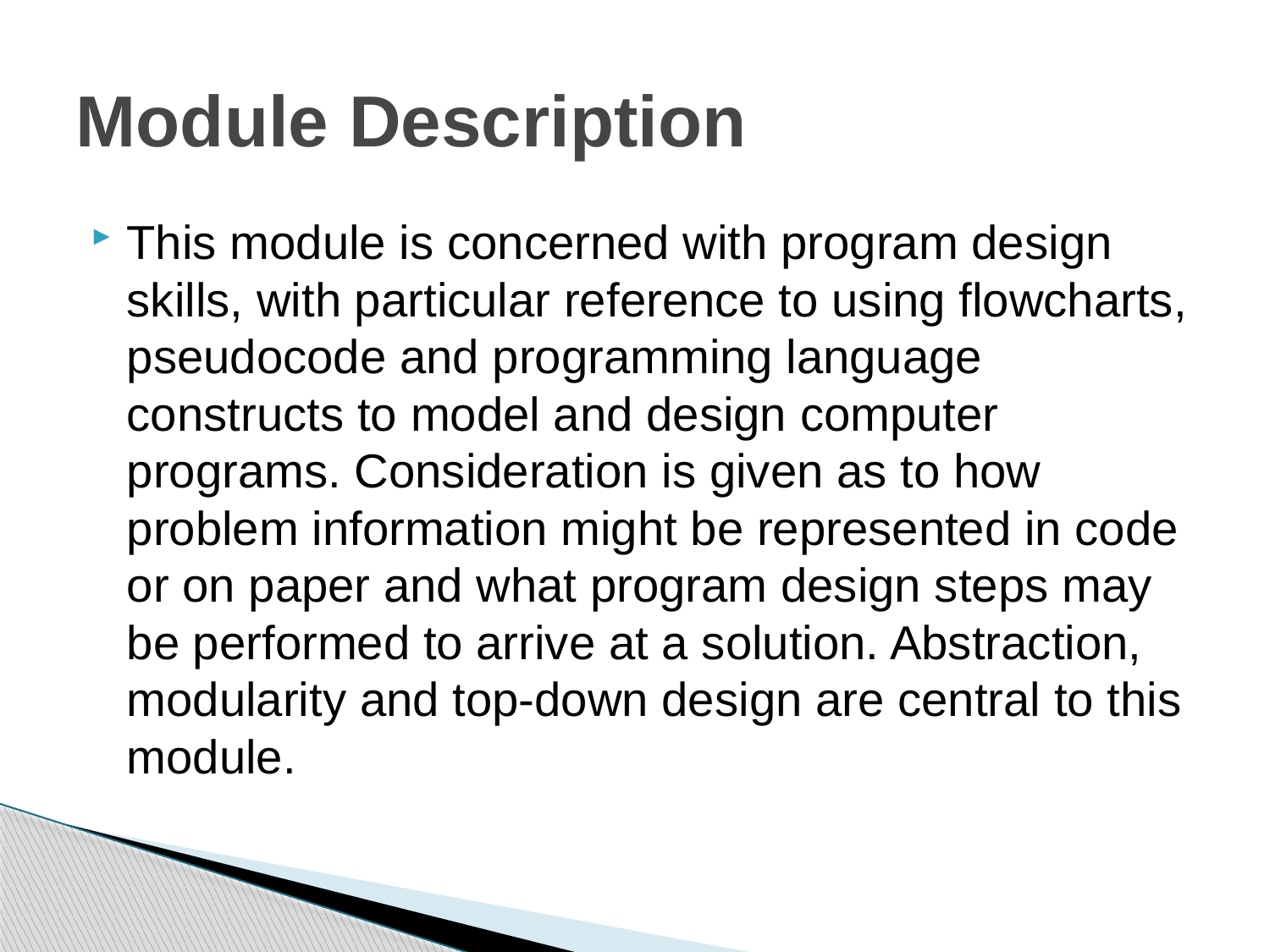

# Module Description
This module is concerned with program design skills, with particular reference to using flowcharts, pseudocode and programming language constructs to model and design computer programs. Consideration is given as to how problem information might be represented in code or on paper and what program design steps may be performed to arrive at a solution. Abstraction, modularity and top-down design are central to this module.